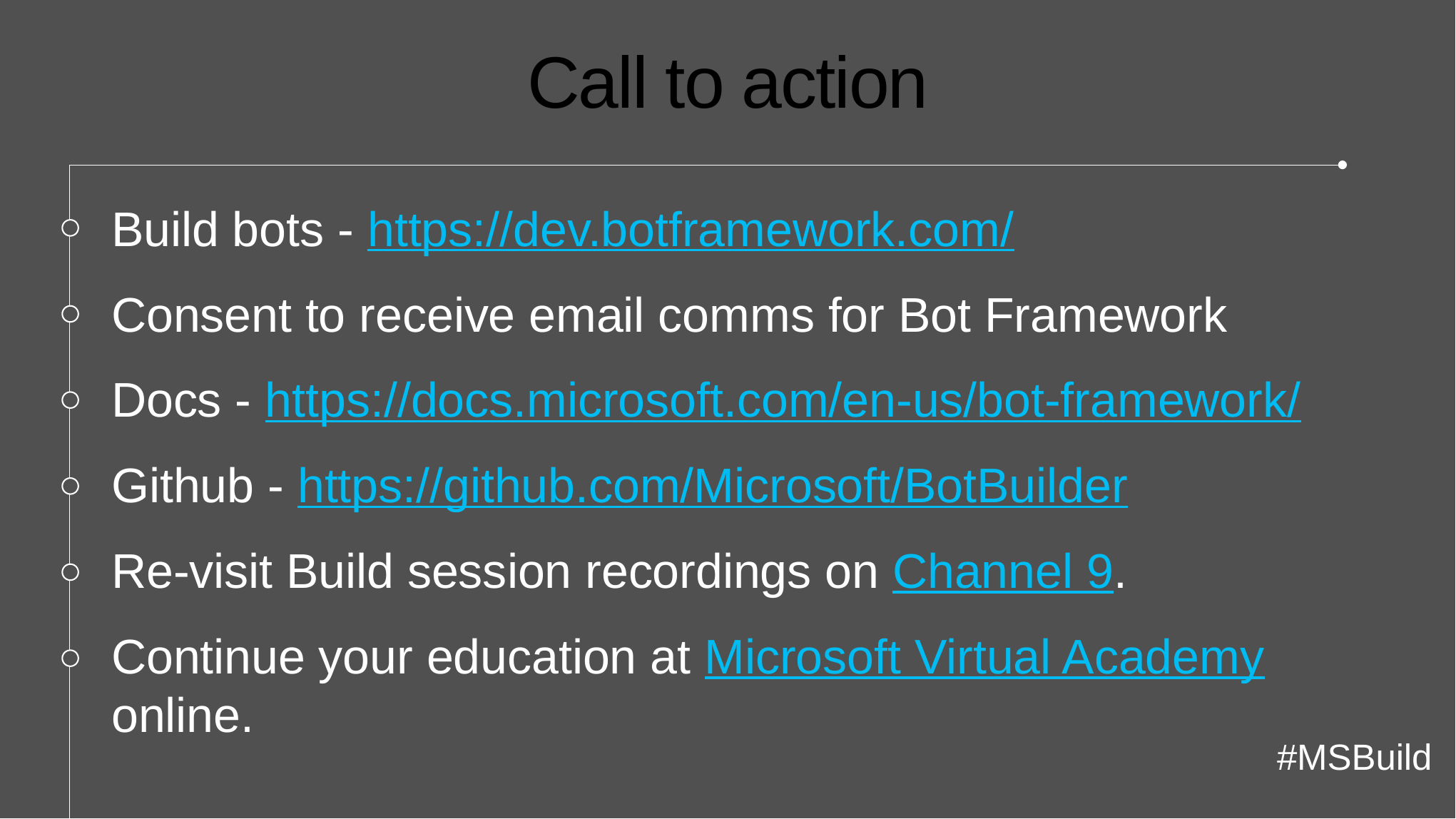

# Call to action
Build bots - https://dev.botframework.com/
Consent to receive email comms for Bot Framework
Docs - https://docs.microsoft.com/en-us/bot-framework/
Github - https://github.com/Microsoft/BotBuilder
Re-visit Build session recordings on Channel 9.
Continue your education at Microsoft Virtual Academy online.

#MSBuild